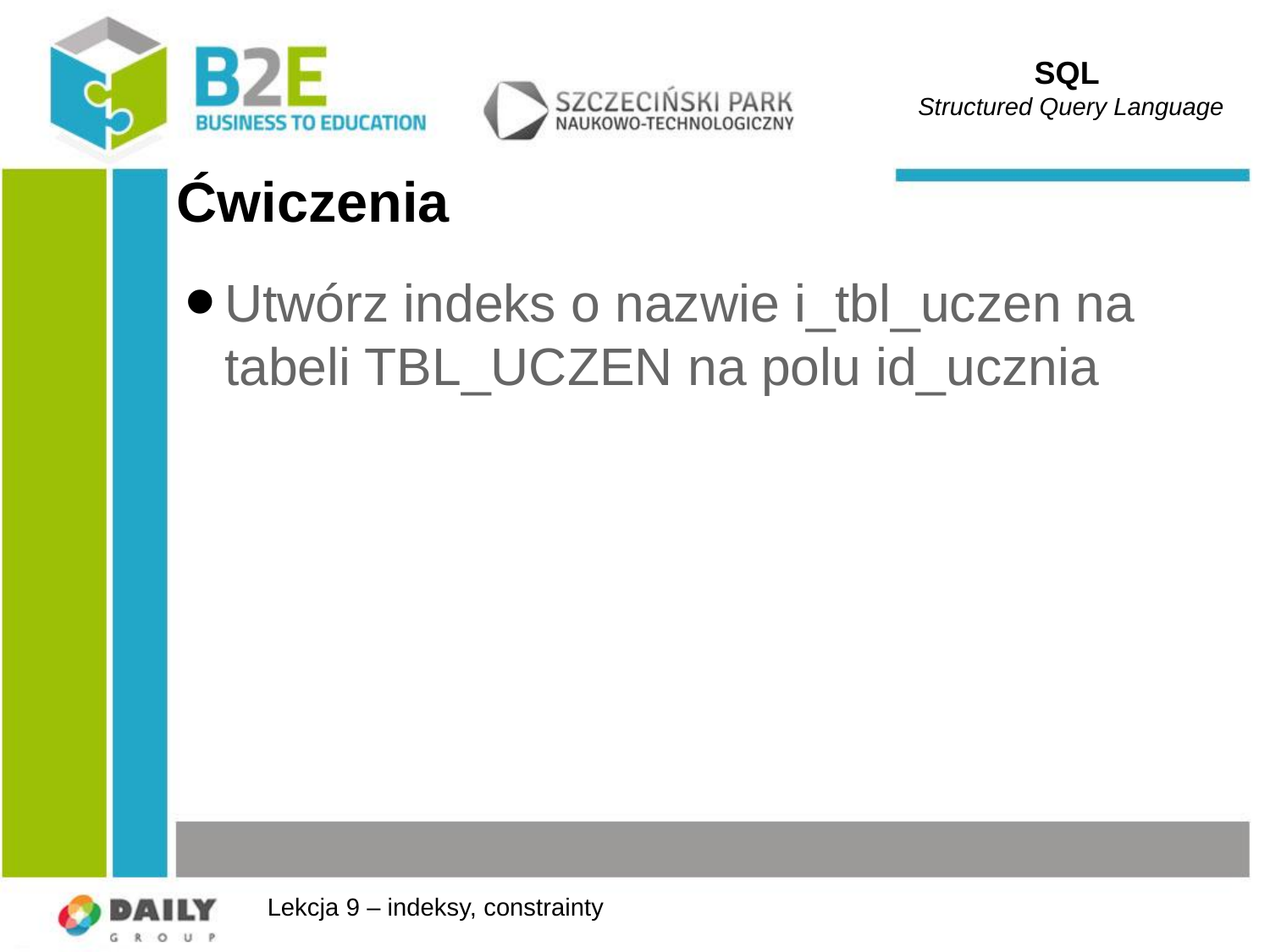

SQL
Structured Query Language
# Ćwiczenia
Utwórz indeks o nazwie i_tbl_uczen na tabeli TBL_UCZEN na polu id_ucznia
Lekcja 9 – indeksy, constrainty